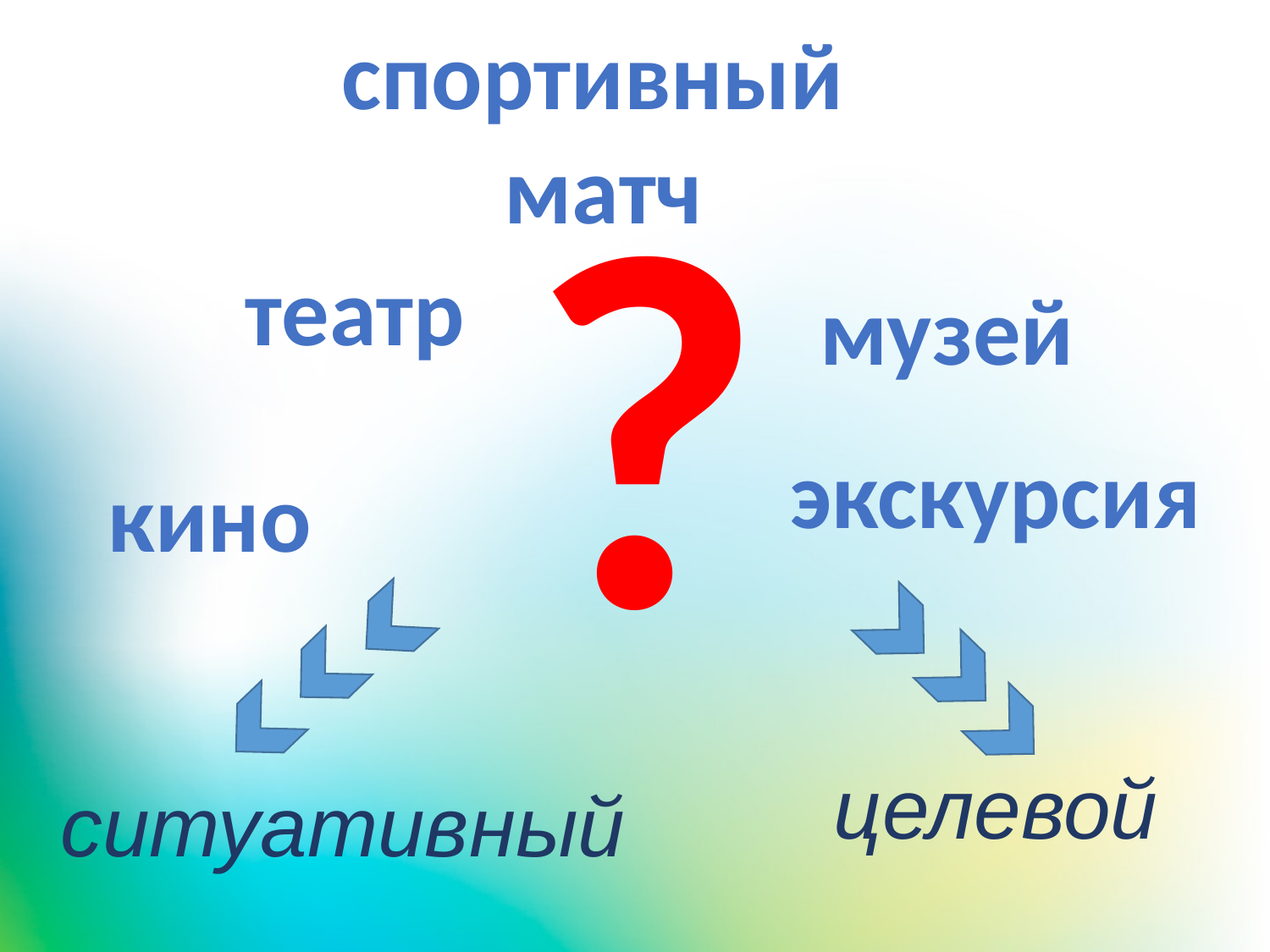

спортивный
матч
?
театр
музей
экскурсия
кино

целевой
ситуативный